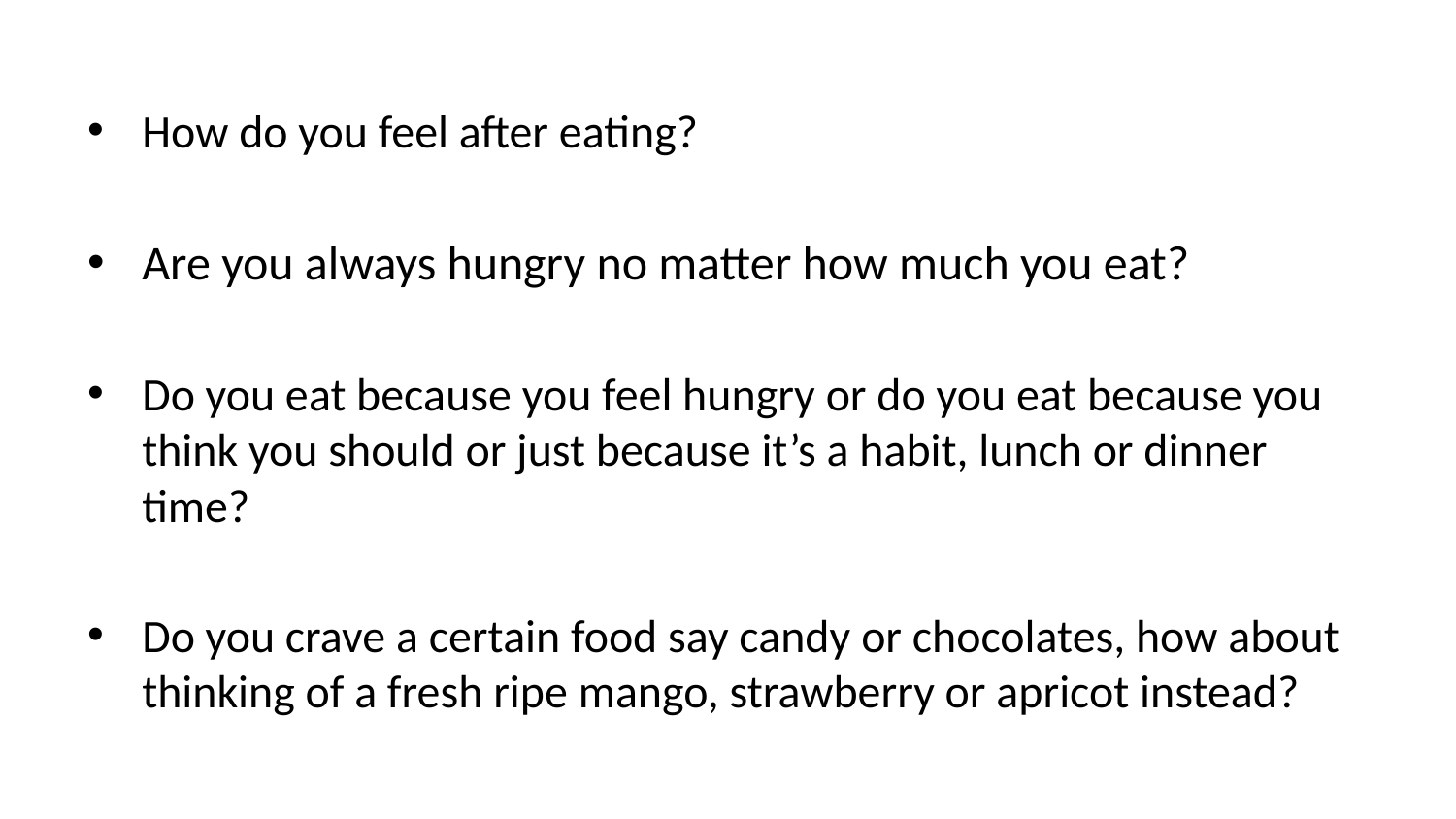

How do you feel after eating?

Are you always hungry no matter how much you eat?

Do you eat because you feel hungry or do you eat because you think you should or just because it’s a habit, lunch or dinner time?

Do you crave a certain food say candy or chocolates, how about thinking of a fresh ripe mango, strawberry or apricot instead?